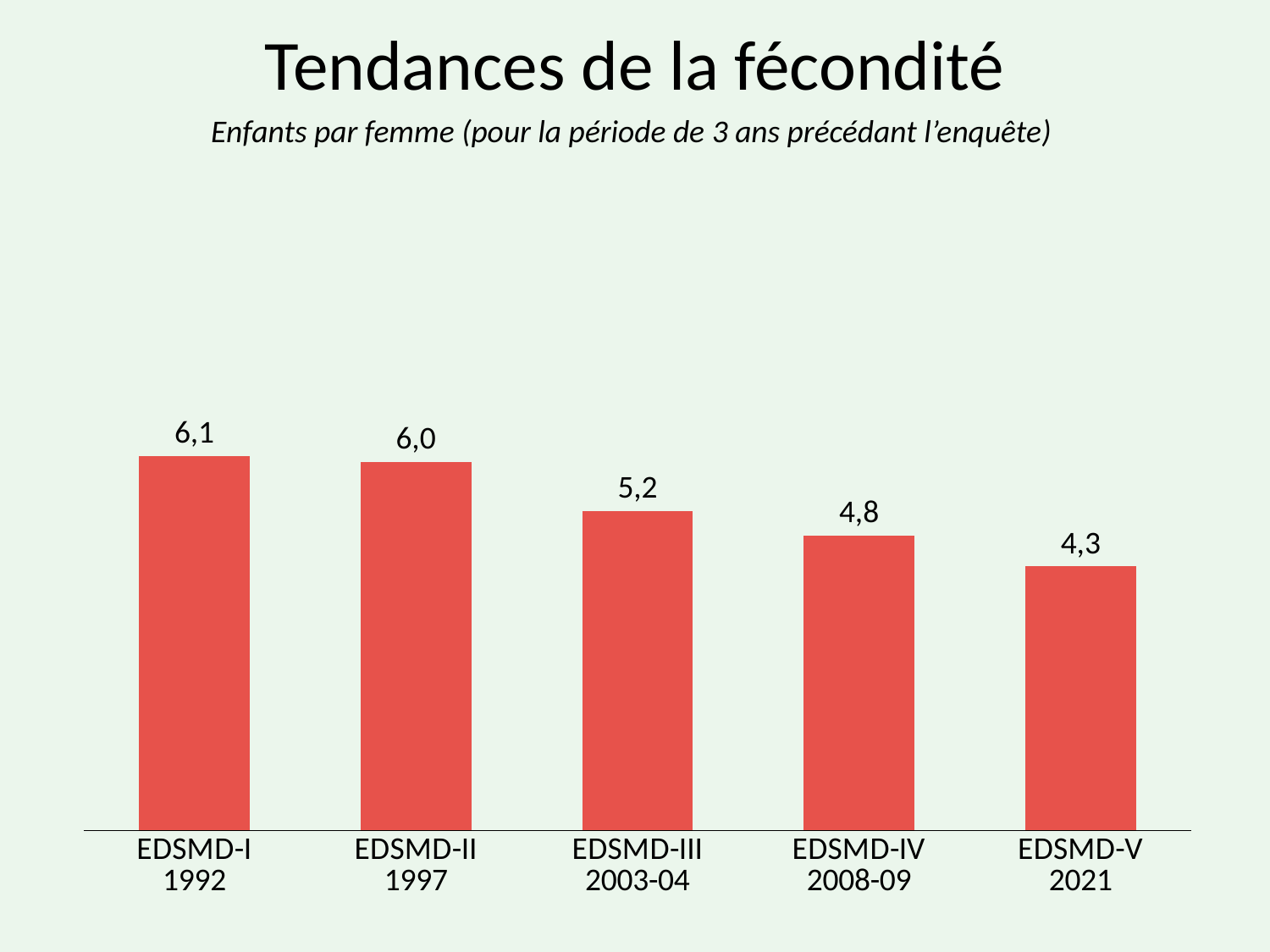

# Tendances de la fécondité
Enfants par femme (pour la période de 3 ans précédant l’enquête)

### Chart

| Category | Series 1 |
|---|---|
| EDSMD-I
1992 | 6.1 |
| EDSMD-II
1997
 | 6.0 |
| EDSMD-III
2003-04 | 5.2 |
| EDSMD-IV
2008-09 | 4.8 |
| EDSMD-V
2021 | 4.3 |